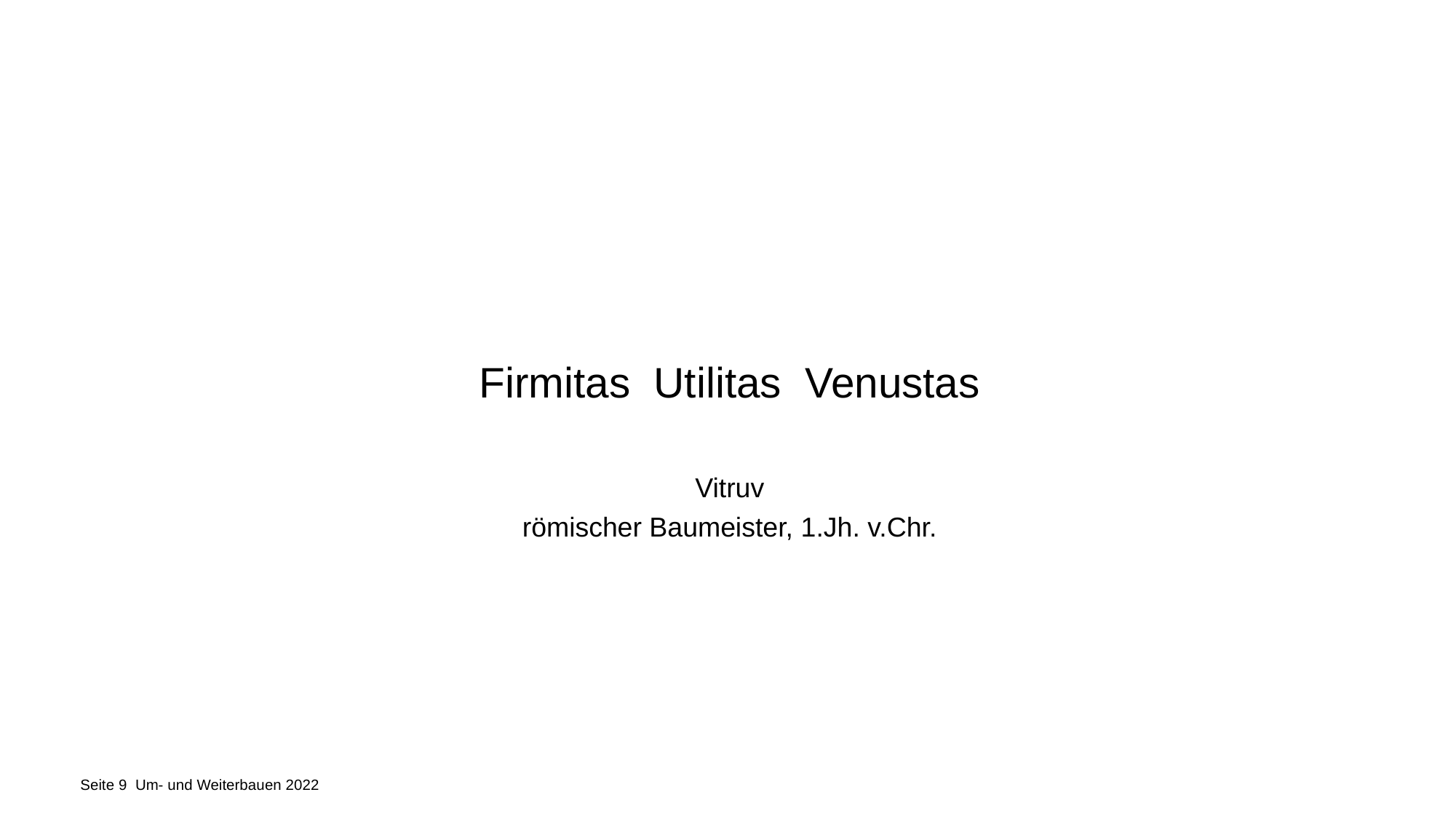

Firmitas  Utilitas  Venustas

Vitruv
römischer Baumeister, 1.Jh. v.Chr.
Agglomeration

Seite 9  Um- und Weiterbauen 2022